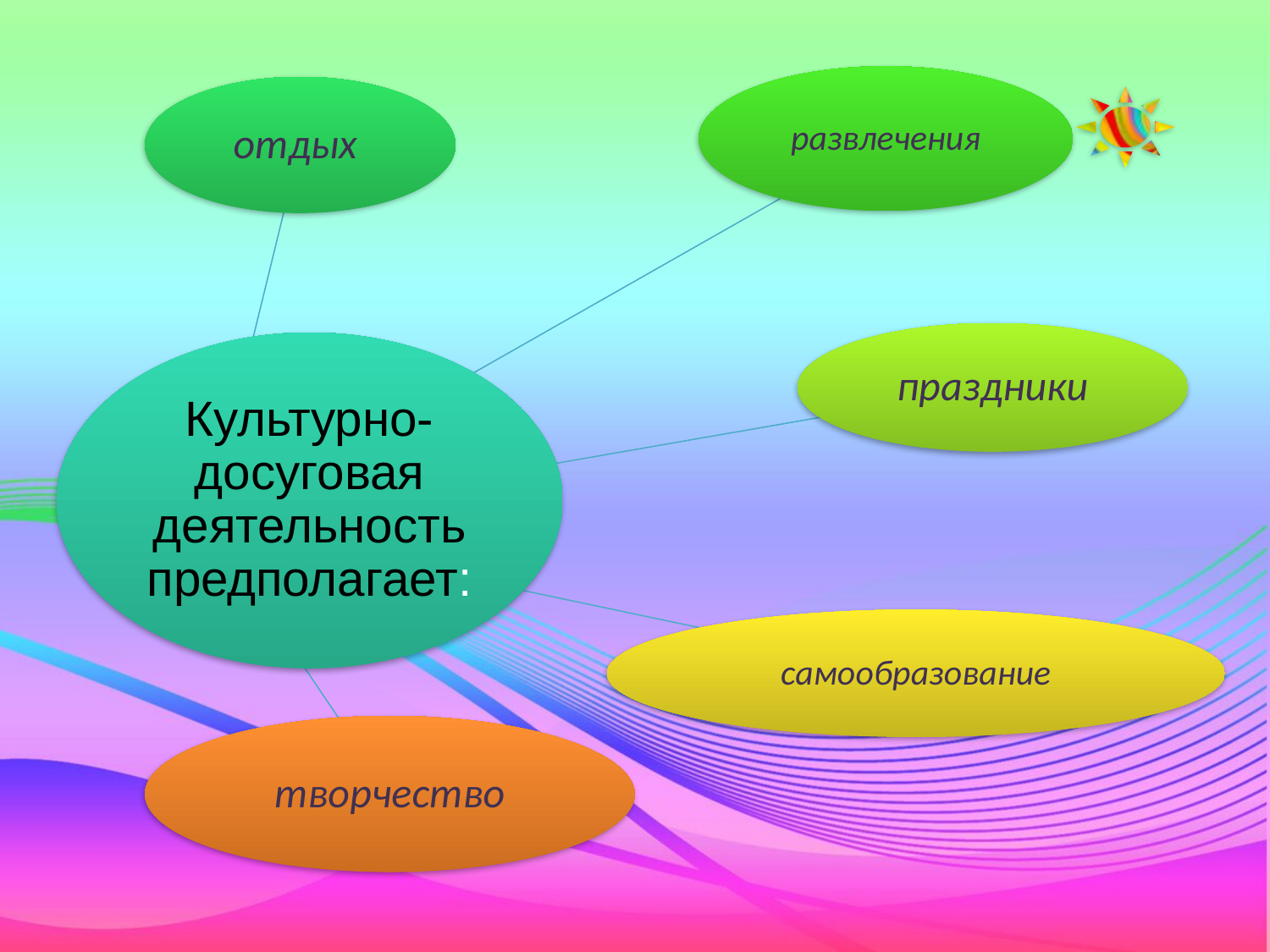

Культурно-досуговая деятельность предполагает:
отдых
развлечения
праздники
самообразование
творчество